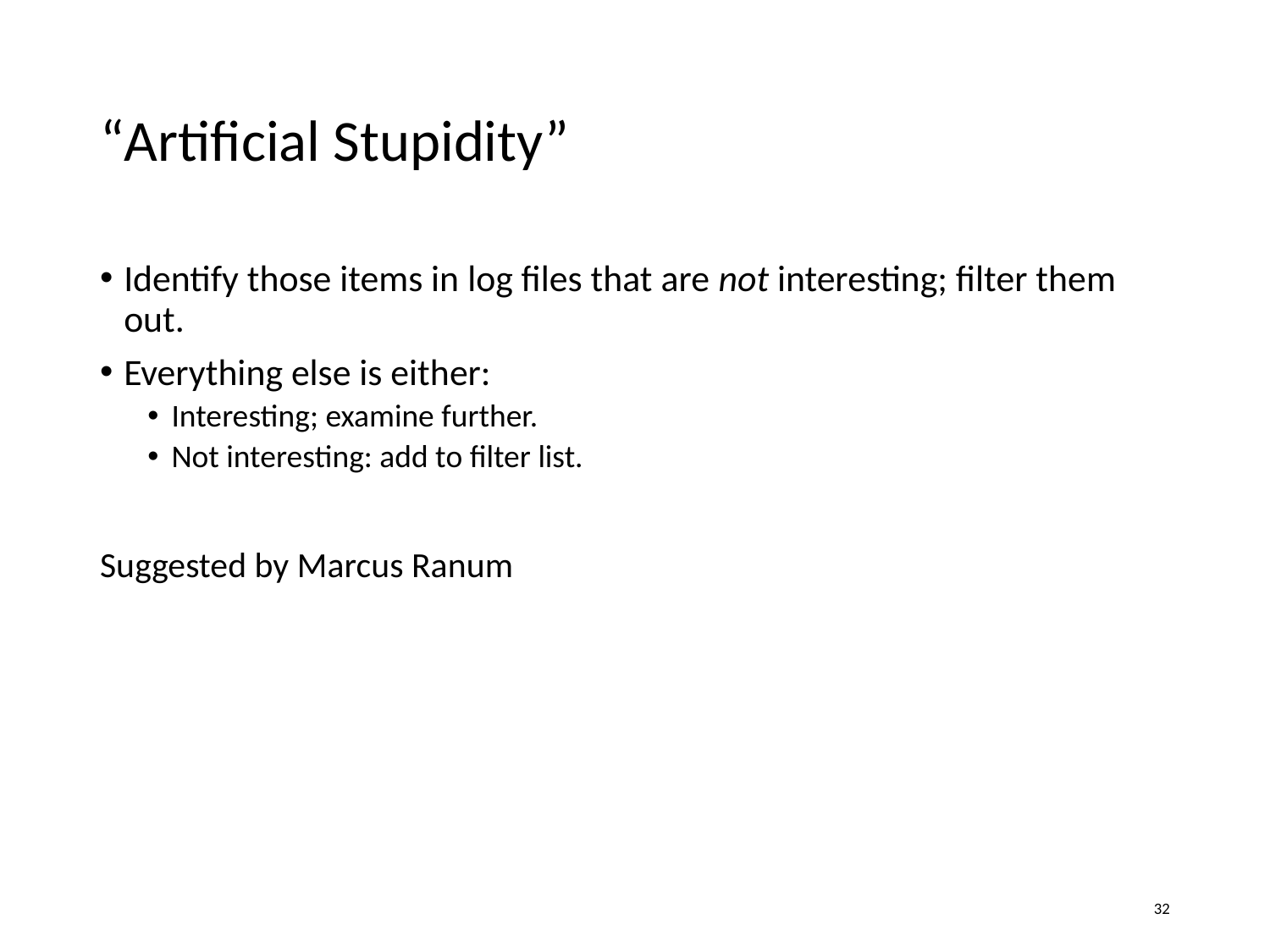

# “Artificial Stupidity”
Identify those items in log files that are not interesting; filter them out.
Everything else is either:
Interesting; examine further.
Not interesting: add to filter list.

Suggested by Marcus Ranum
32